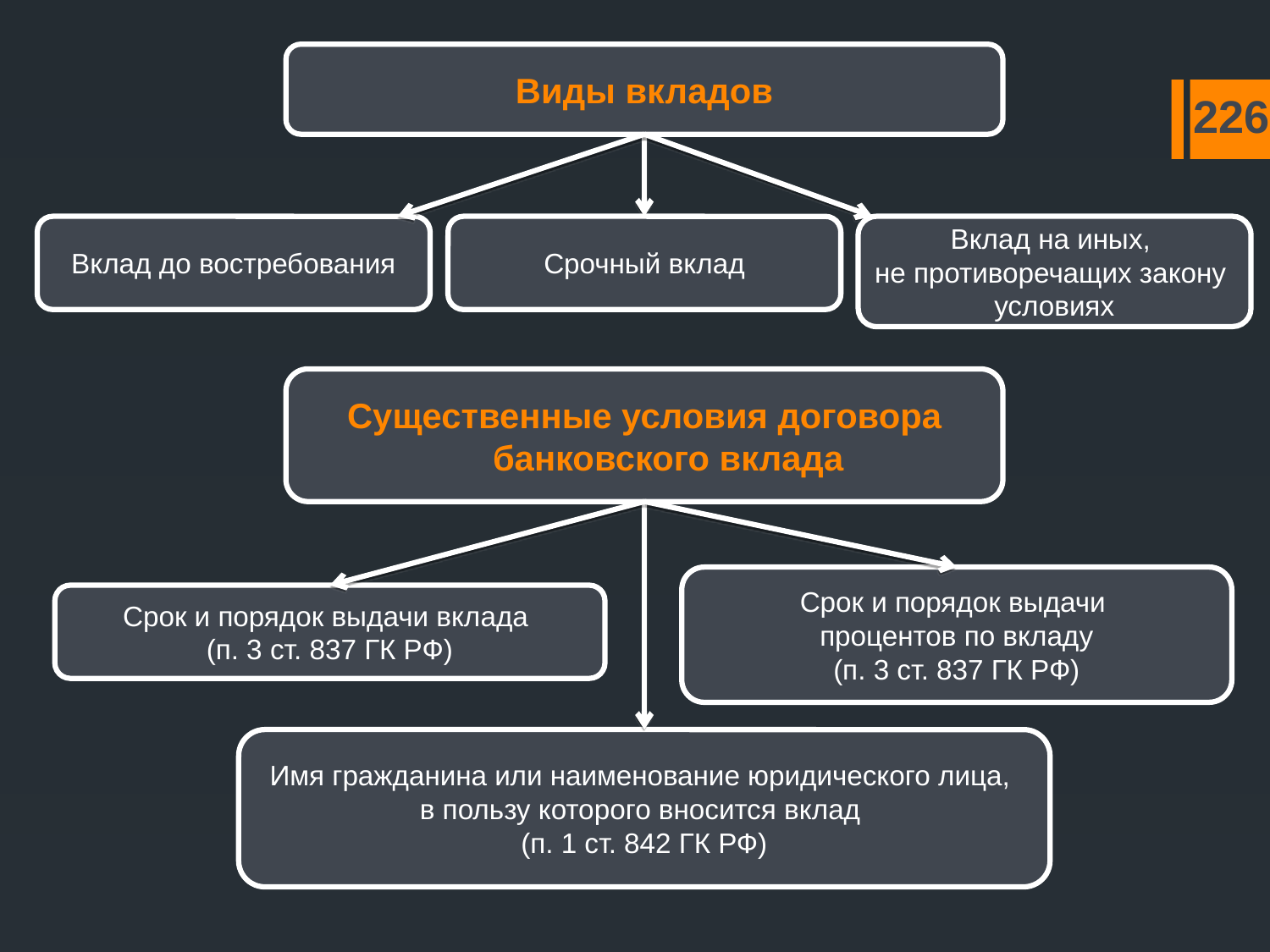

Виды вкладов
226
Вклад до востребования
Срочный вклад
Вклад на иных,
не противоречащих закону
условиях
Существенные условия договора банковского вклада
Срок и порядок выдачи
процентов по вкладу
(п. 3 ст. 837 ГК РФ)
Срок и порядок выдачи вклада
(п. 3 ст. 837 ГК РФ)
Имя гражданина или наименование юридического лица,
в пользу которого вносится вклад
(п. 1 ст. 842 ГК РФ)